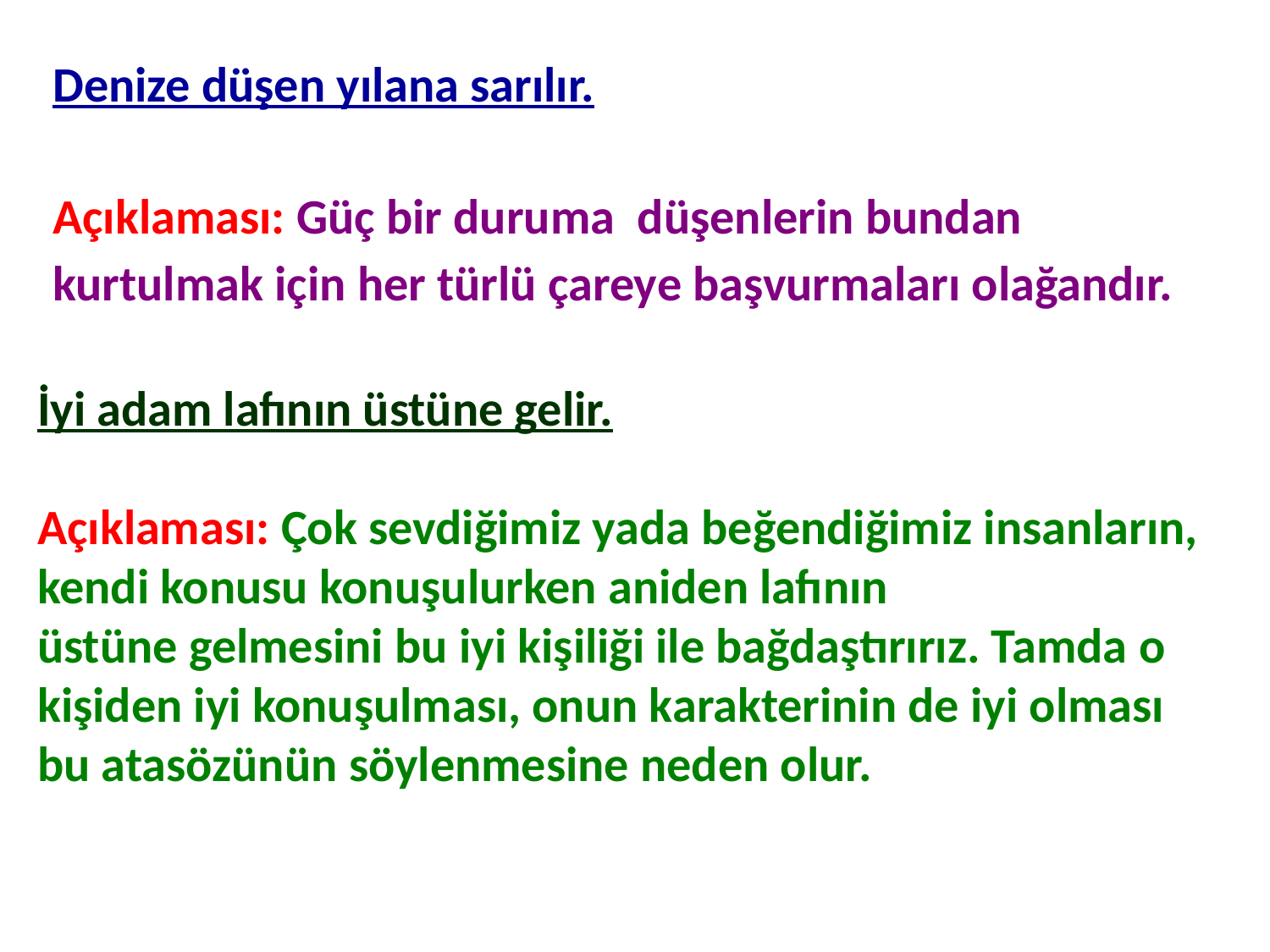

Denize düşen yılana sarılır.

Açıklaması: Güç bir duruma  düşenlerin bundan
kurtulmak için her türlü çareye başvurmaları olağandır.

İyi adam lafının üstüne gelir.

Açıklaması: Çok sevdiğimiz yada beğendiğimiz insanların, kendi konusu konuşulurken aniden lafının üstüne gelmesini bu iyi kişiliği ile bağdaştırırız. Tamda o kişiden iyi konuşulması, onun karakterinin de iyi olması bu atasözünün söylenmesine neden olur.